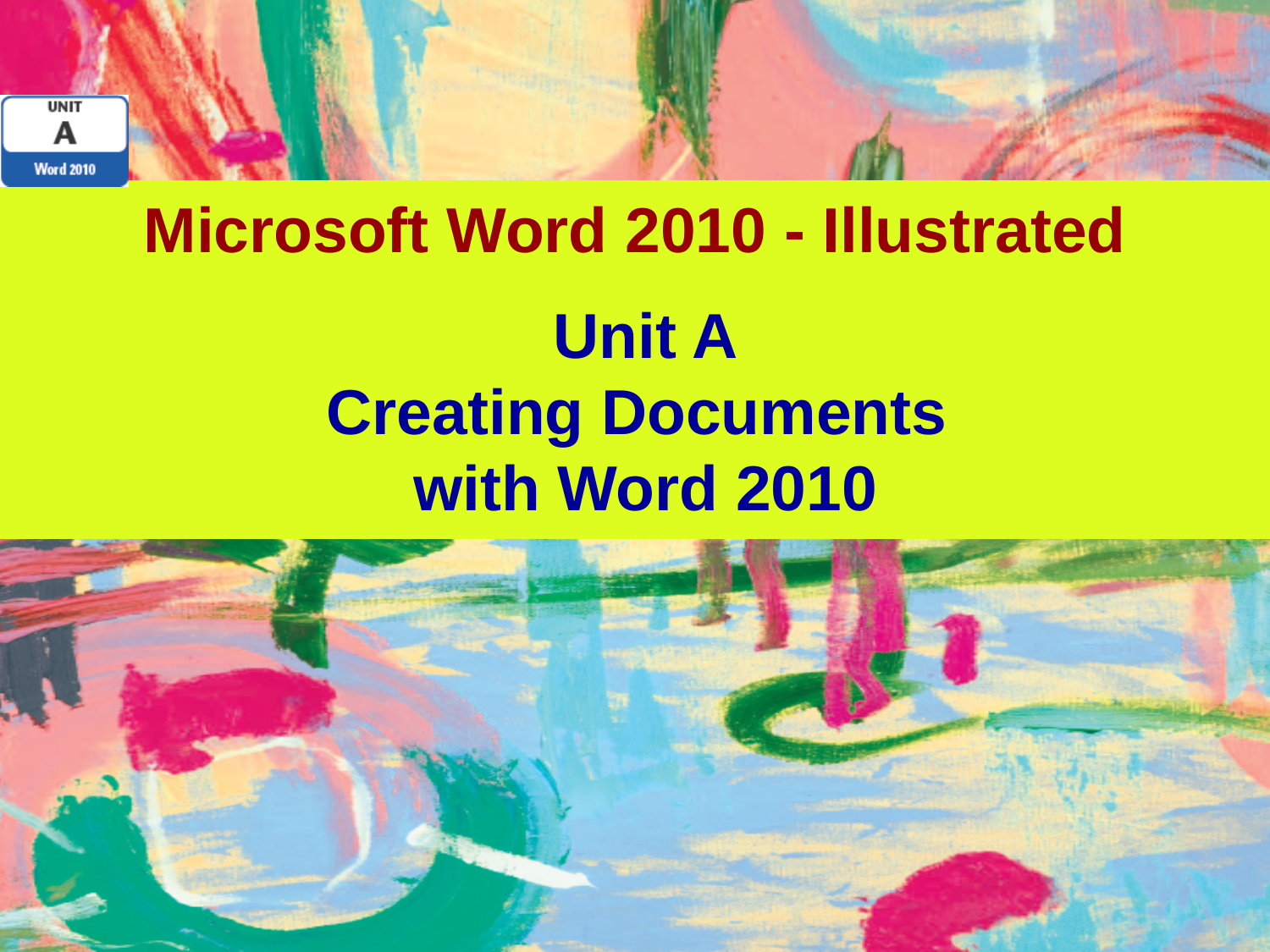

# Microsoft Word 2010 - Illustrated
Unit A
Creating Documents
with Word 2010